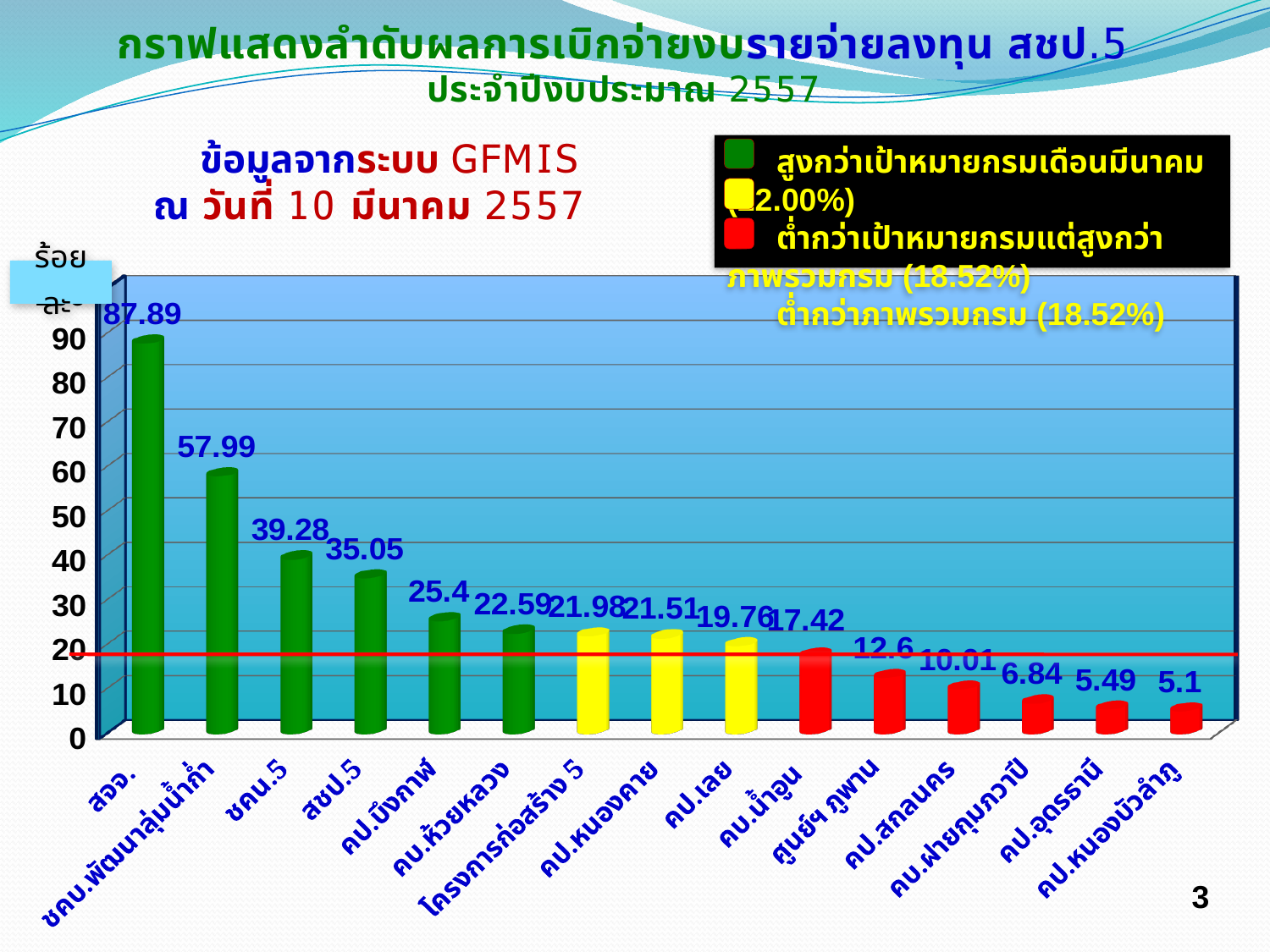

กราฟแสดงลำดับผลการเบิกจ่ายงบรายจ่ายลงทุน สชป.5
ประจำปีงบประมาณ 2557

              ข้อมูลจากระบบ GFMIS
         ณ วันที่ 10 มีนาคม 2557
      สูงกว่าเป้าหมายกรมเดือนมีนาคม (22.00%)
      ต่ำกว่าเป้าหมายกรมแต่สูงกว่าภาพรวมกรม (18.52%)
      ต่ำกว่าภาพรวมกรม (18.52%)

[unsupported chart]